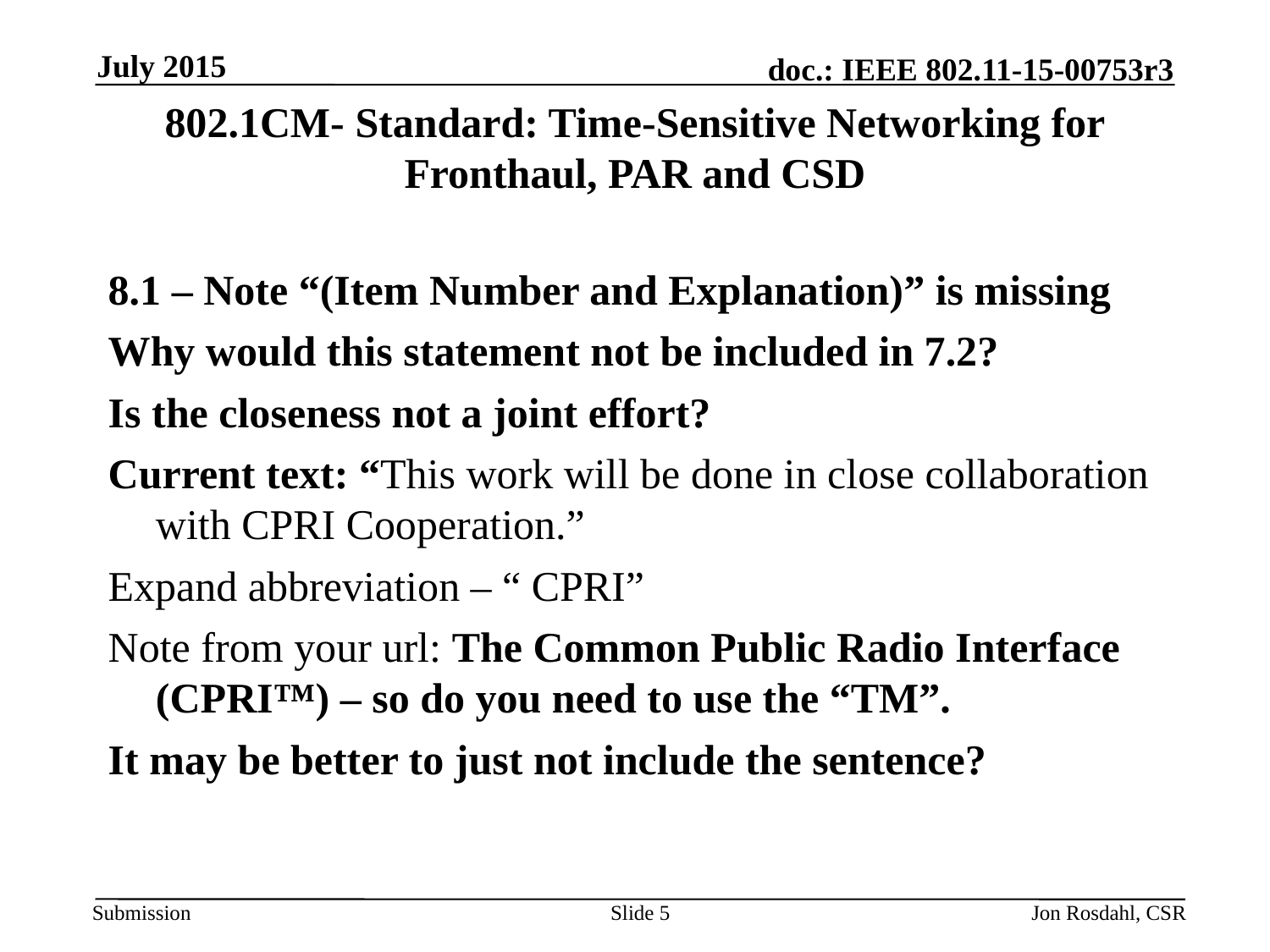

July 2015
# 802.1CM- Standard: Time-Sensitive Networking for Fronthaul, PAR and CSD
8.1 – Note “(Item Number and Explanation)” is missing
Why would this statement not be included in 7.2?
Is the closeness not a joint effort?
Current text: “This work will be done in close collaboration with CPRI Cooperation.”
Expand abbreviation – “ CPRI”
Note from your url: The Common Public Radio Interface (CPRI™) – so do you need to use the “TM”.
It may be better to just not include the sentence?
Slide 5
Jon Rosdahl, CSR